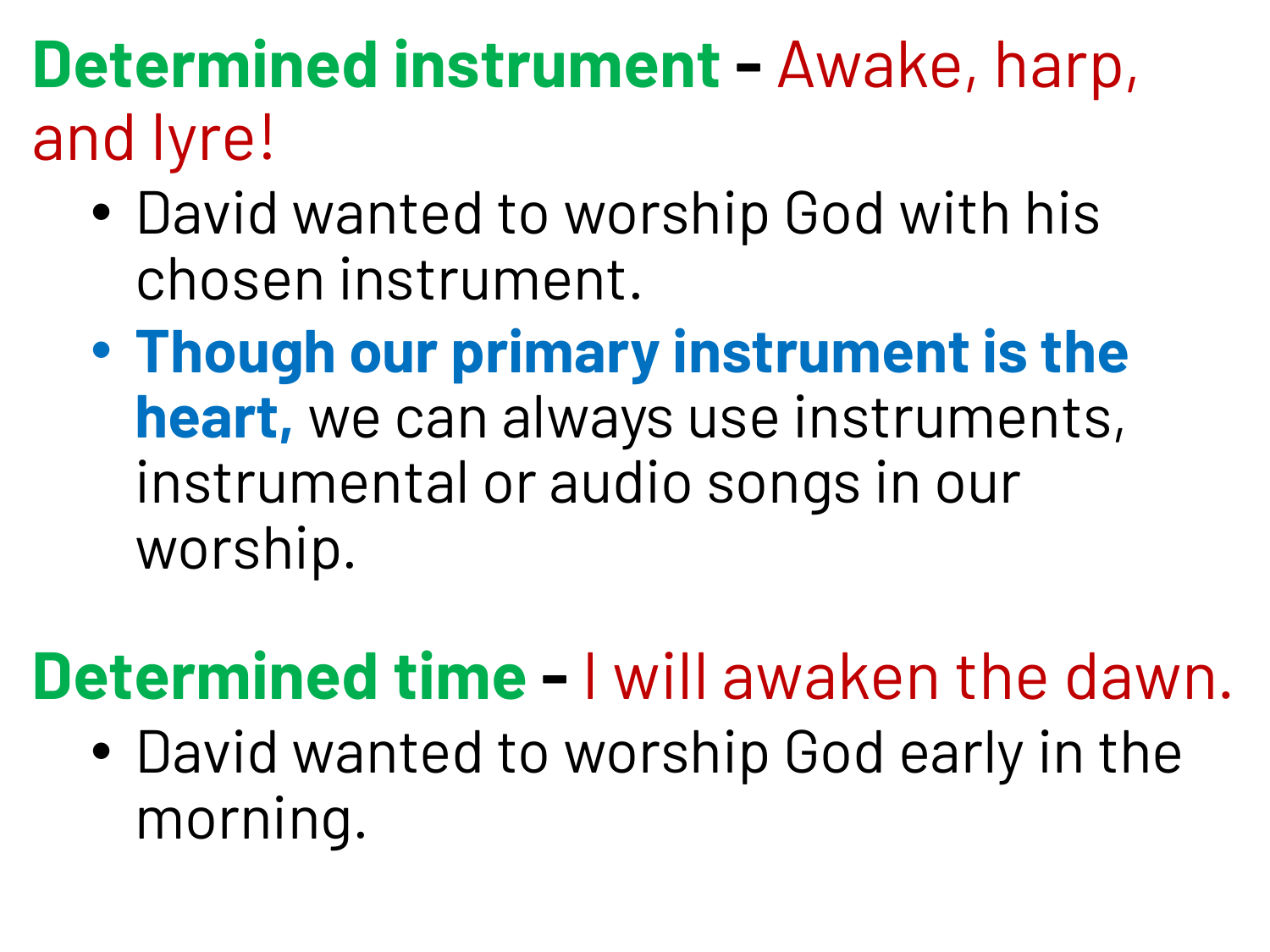

Determined instrument - Awake, harp, and lyre!
David wanted to worship God with his chosen instrument.
Though our primary instrument is the heart, we can always use instruments, instrumental or audio songs in our worship.

Determined time - I will awaken the dawn.
David wanted to worship God early in the morning.